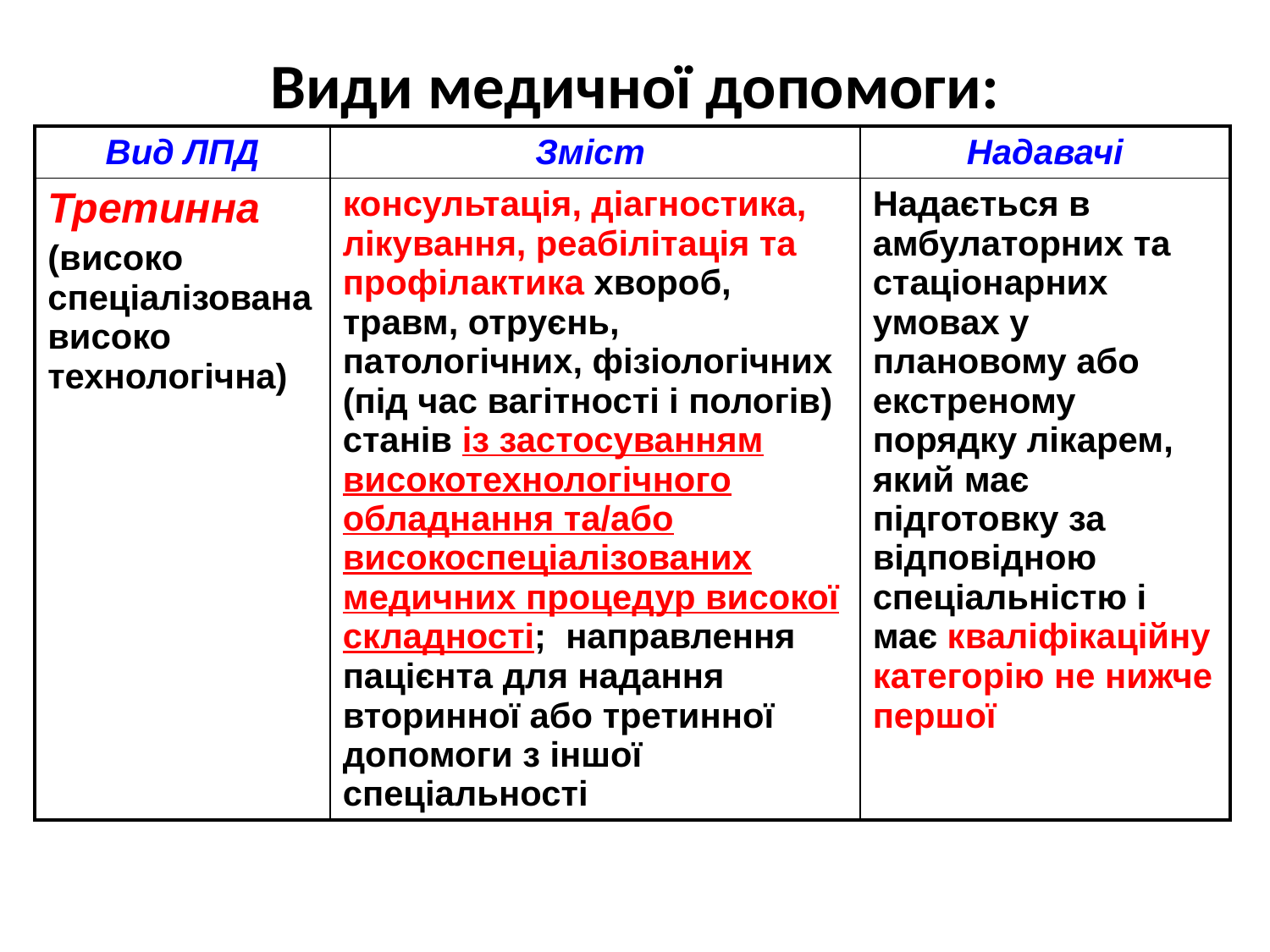

Види медичної допомоги:
| Вид ЛПД | Зміст | Надавачі |
| --- | --- | --- |
| Третинна (високо спеціалізована високо технологічна) | консультація, діагностика, лікування, реабілітація та профілактика хвороб, травм, отруєнь, патологічних, фізіологічних (під час вагітності і пологів) станів із застосуванням високотехнологічного обладнання та/або високоспеціалізованих медичних процедур високої складності; направлення пацієнта для надання вторинної або третинної допомоги з іншої спеціальності | Надається в амбулаторних та стаціонарних умовах у плановому або екстреному порядку лікарем, який має підготовку за відповідною спеціальністю і має кваліфікаційну категорію не нижче першої |